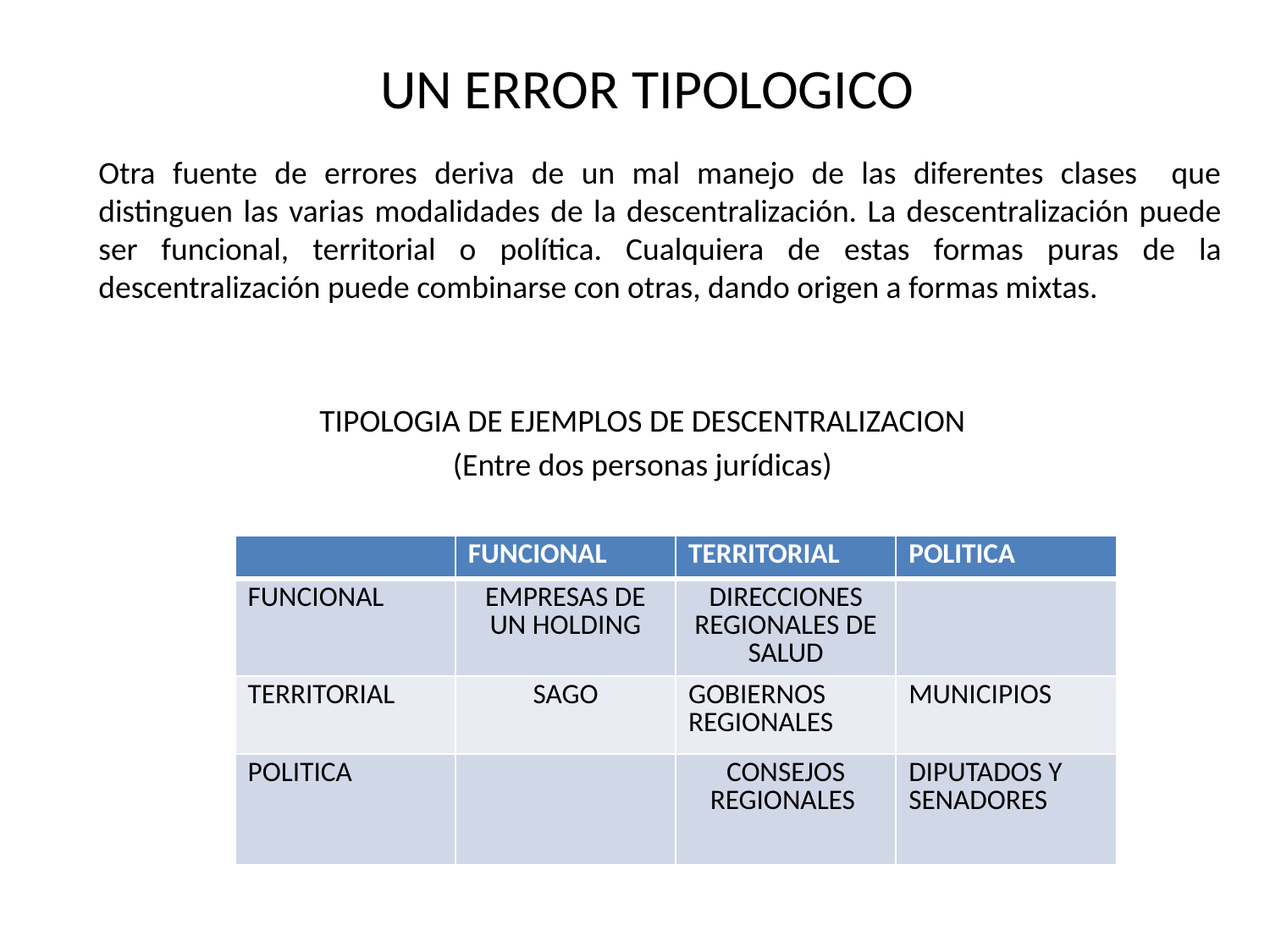

# UN ERROR TIPOLOGICO
	Otra fuente de errores deriva de un mal manejo de las diferentes clases  que distinguen las varias modalidades de la descentralización. La descentralización puede ser funcional, territorial o política. Cualquiera de estas formas puras de la descentralización puede combinarse con otras, dando origen a formas mixtas.

TIPOLOGIA DE EJEMPLOS DE DESCENTRALIZACION
(Entre dos personas jurídicas)

(entre
|  | FUNCIONAL | TERRITORIAL | POLITICA |
| --- | --- | --- | --- |
| FUNCIONAL | EMPRESAS DE UN HOLDING | DIRECCIONES REGIONALES DE SALUD |  |
| TERRITORIAL | SAGO | GOBIERNOS REGIONALES | MUNICIPIOS |
| POLITICA |  | CONSEJOS REGIONALES | DIPUTADOS Y SENADORES |